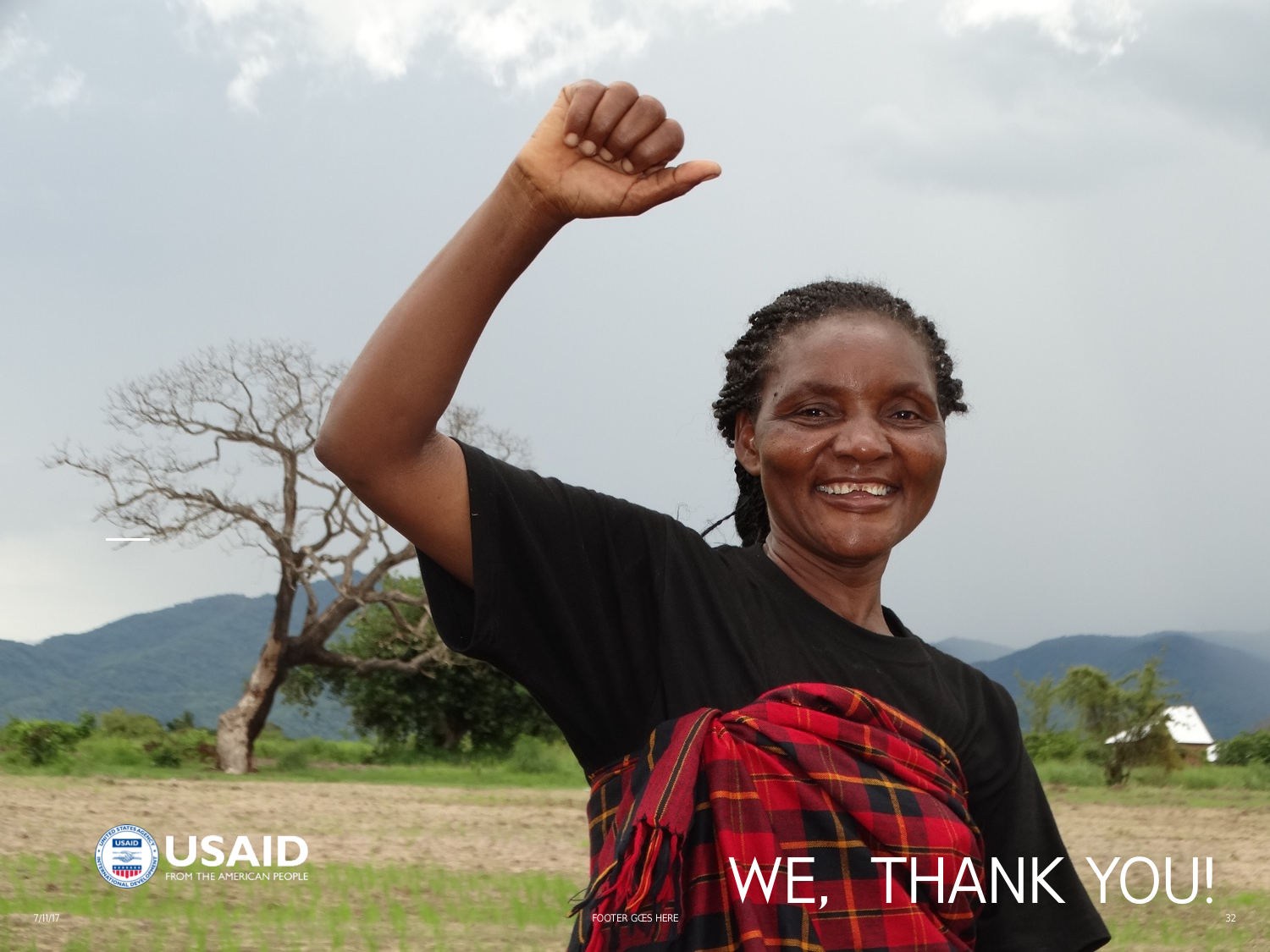

WE,  THANK YOU!
7/11/17
32
FOOTER GOES HERE